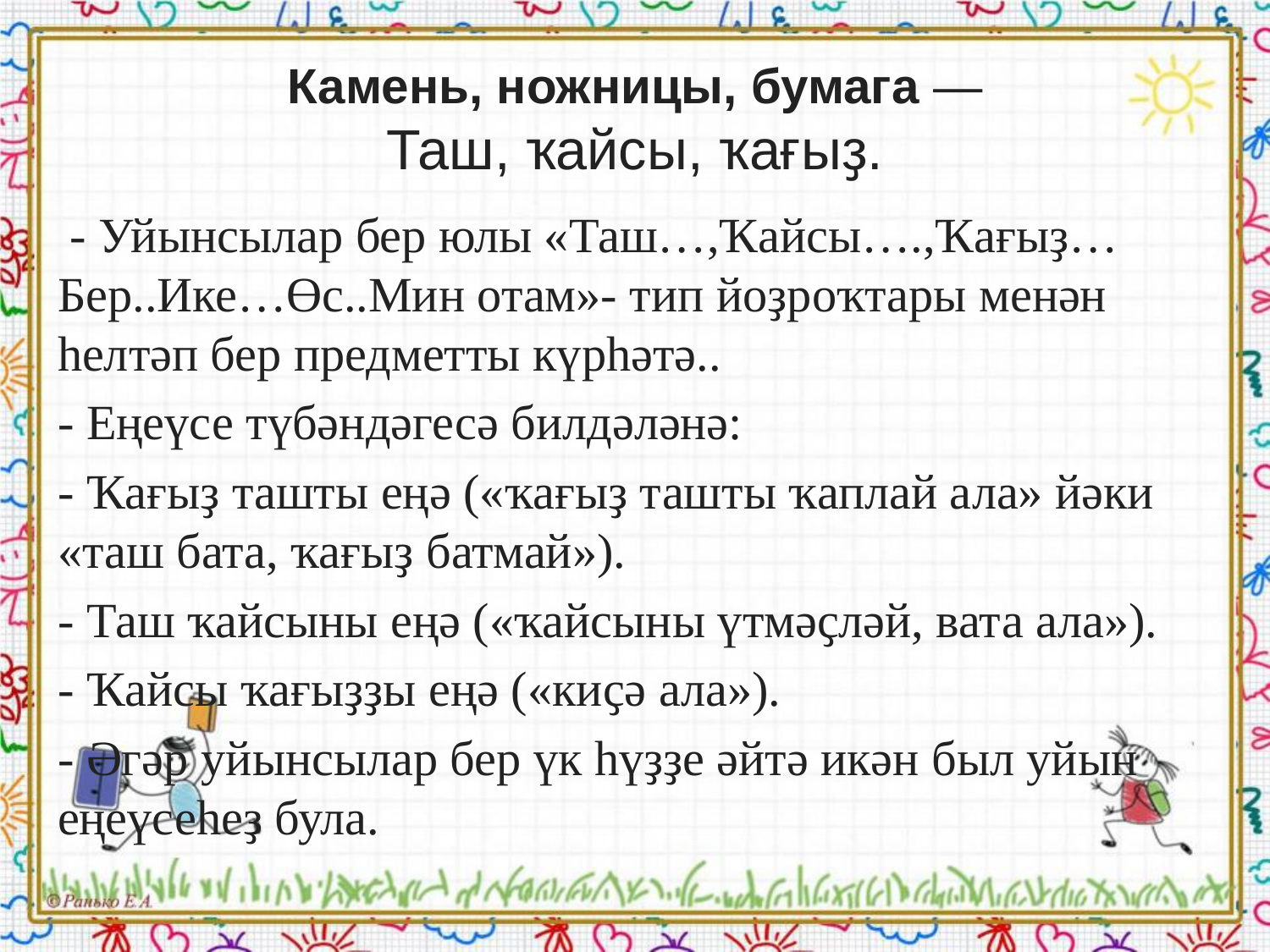

# Камень, ножницы, бумага — Таш, ҡайсы, ҡағыҙ.
 - Уйынсылар бер юлы «Таш…,Ҡайсы….,Ҡағыҙ…Бер..Ике…Өс..Мин отам»- тип йоҙроҡтары менән һелтәп бер предметты күрһәтә..
- Еңеүсе түбәндәгесә билдәләнә:
- Ҡағыҙ ташты еңә («ҡағыҙ ташты ҡаплай ала» йәки «таш бата, ҡағыҙ батмай»).
- Таш ҡайсыны еңә («ҡайсыны үтмәҫләй, вата ала»).
- Ҡайсы ҡағыҙҙы еңә («киҫә ала»).
- Әгәр уйынсылар бер үк һүҙҙе әйтә икән был уйын еңеүсеһеҙ була.